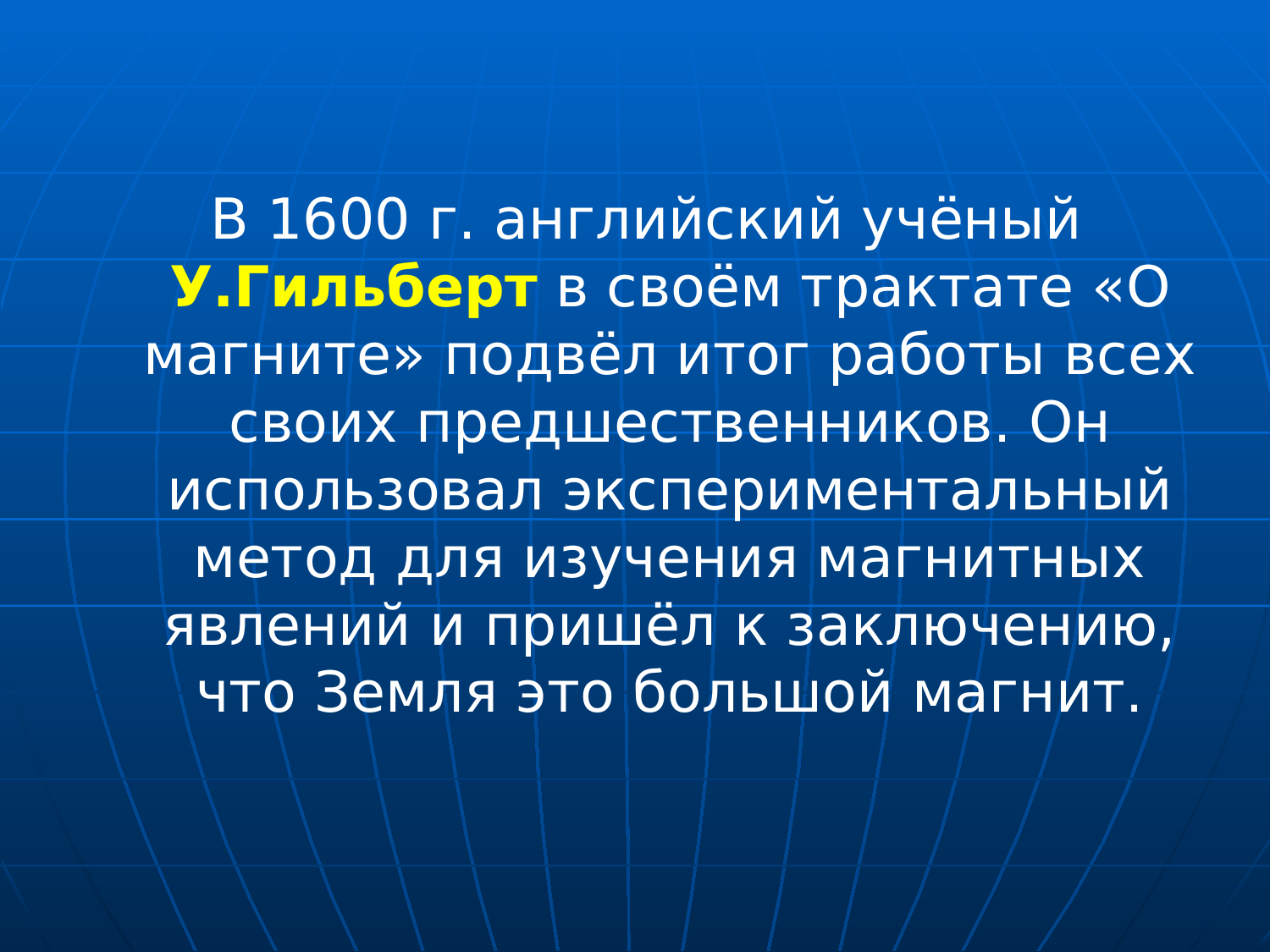

В 1600 г. английский учёный У.Гильберт в своём трактате «О магните» подвёл итог работы всех своих предшественников. Он использовал экспериментальный метод для изучения магнитных явлений и пришёл к заключению, что Земля это большой магнит.